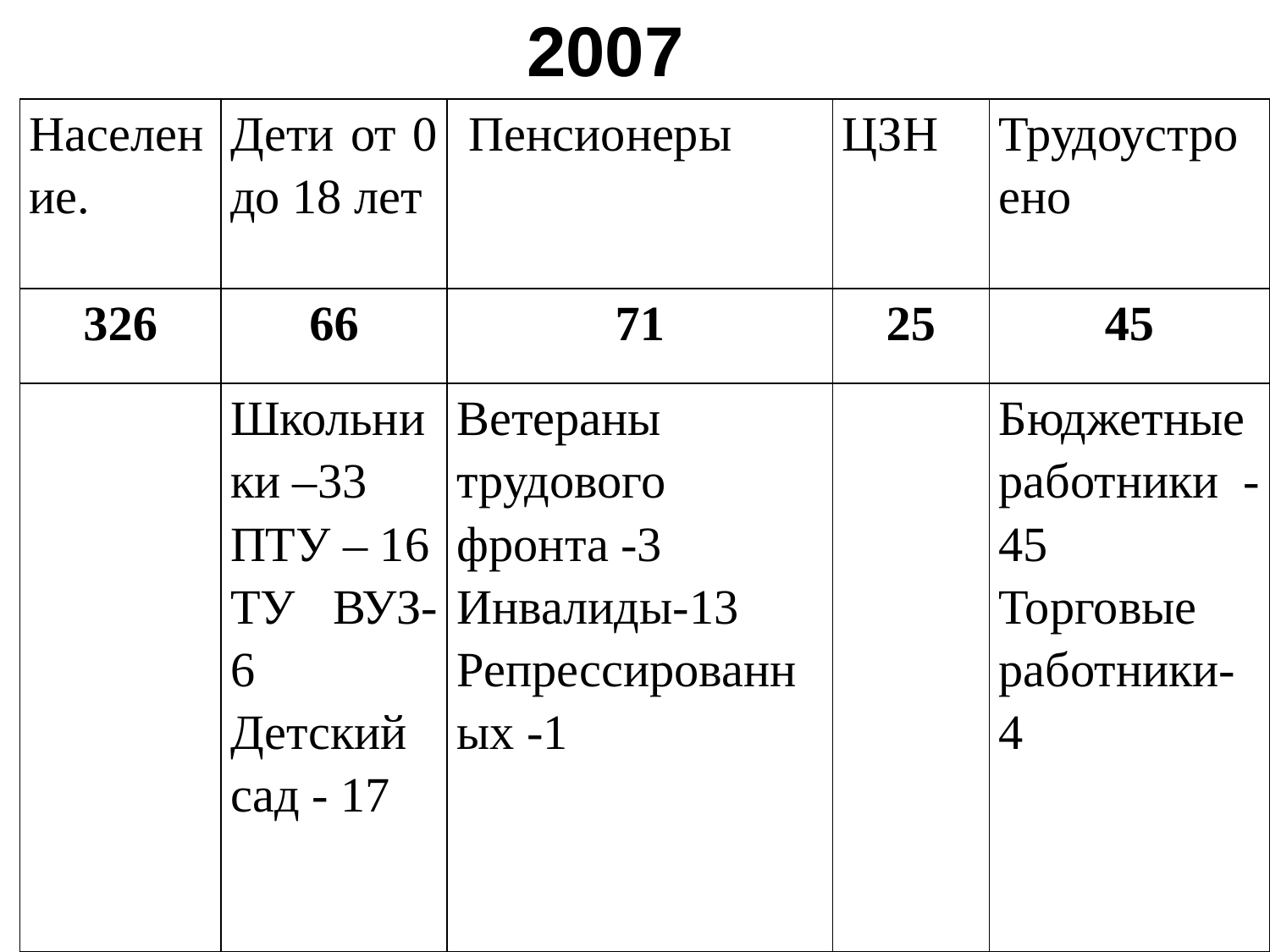

2007
| Население. | Дети от 0 до 18 лет | Пенсионеры | ЦЗН | Трудоустроено |
| --- | --- | --- | --- | --- |
| 326 | 66 | 71 | 25 | 45 |
|  | Школьники –33 ПТУ – 16 ТУ ВУЗ- 6 Детский сад - 17 | Ветераны трудового фронта -3 Инвалиды-13 Репрессированных -1 |  | Бюджетные работники -45 Торговые работники-4 |